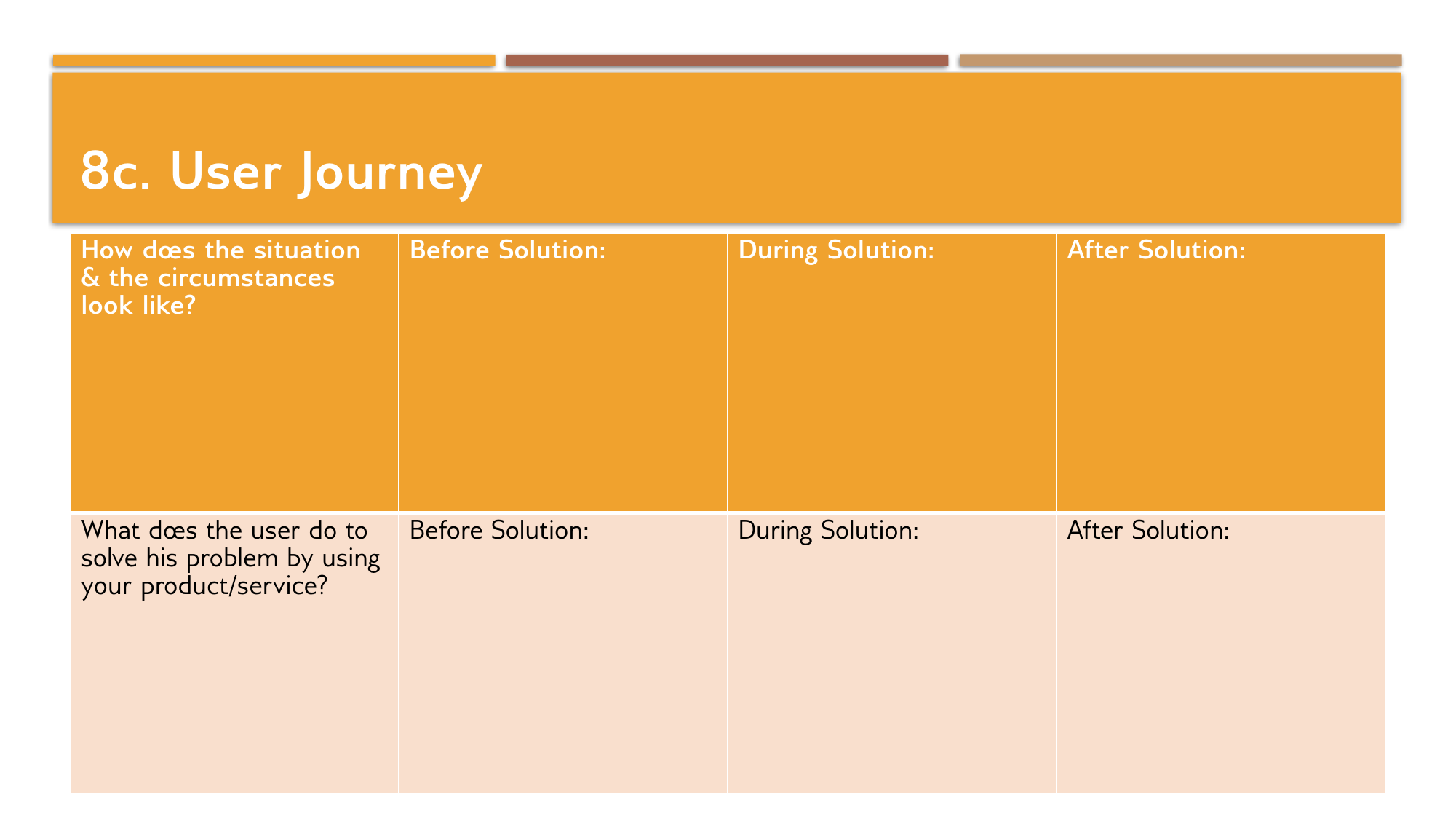

# 8c. User Journey
| How does the situation & the circumstances look like? | Before Solution: | During Solution: | After Solution: |
| --- | --- | --- | --- |
| What does the user do to solve his problem by using your product/service? | Before Solution: | During Solution: | After Solution: |